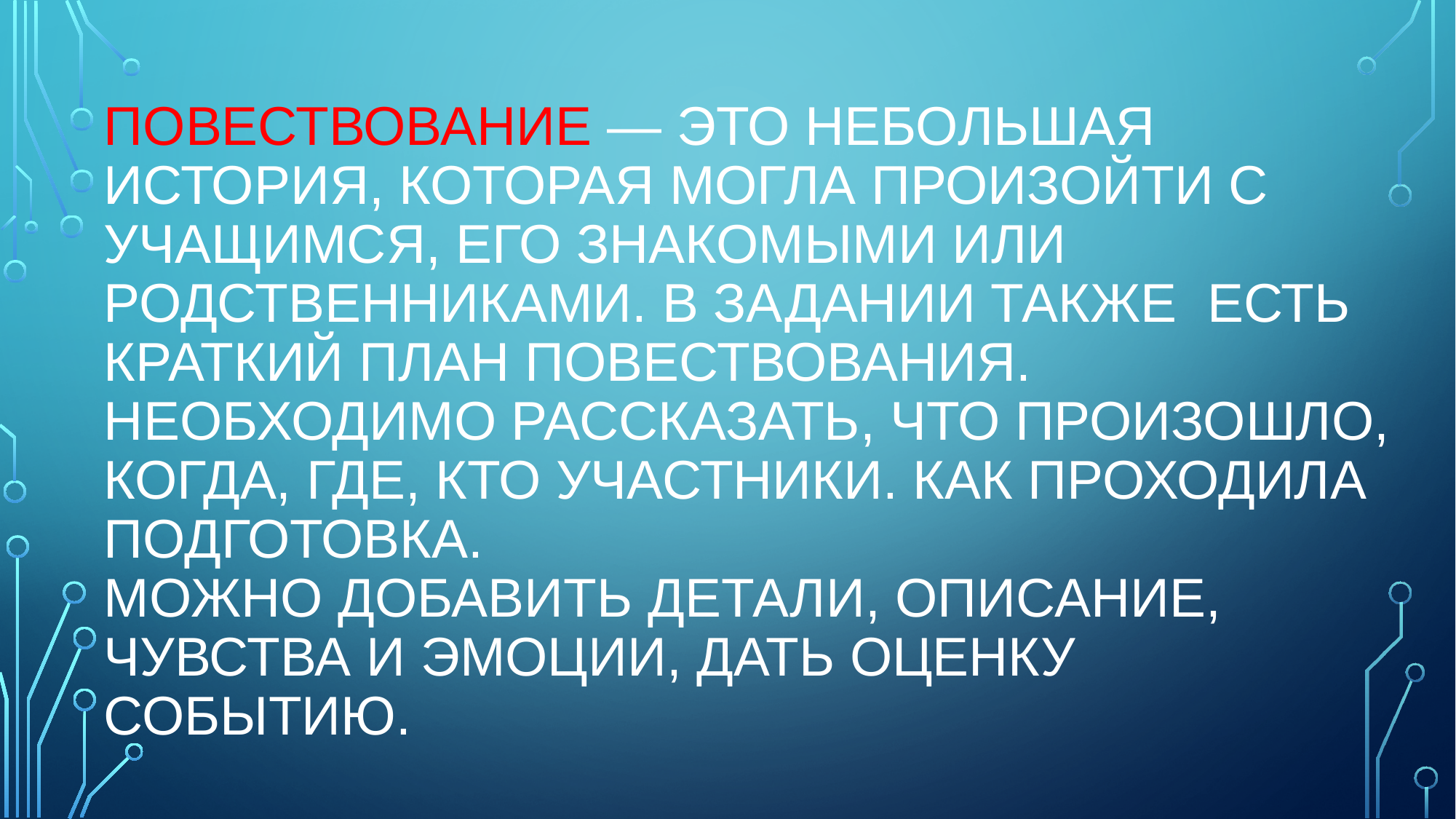

# Повествование — это небольшая история, которая могла произойти с учащимся, его знакомыми или родственниками. В задании также  есть  краткий План повествования. Необходимо рассказать, что произошло, когда, где, кто участники. Как проходила подготовка. Можно добавить детали, описание, чувства и эмоции, дать оценку событию.